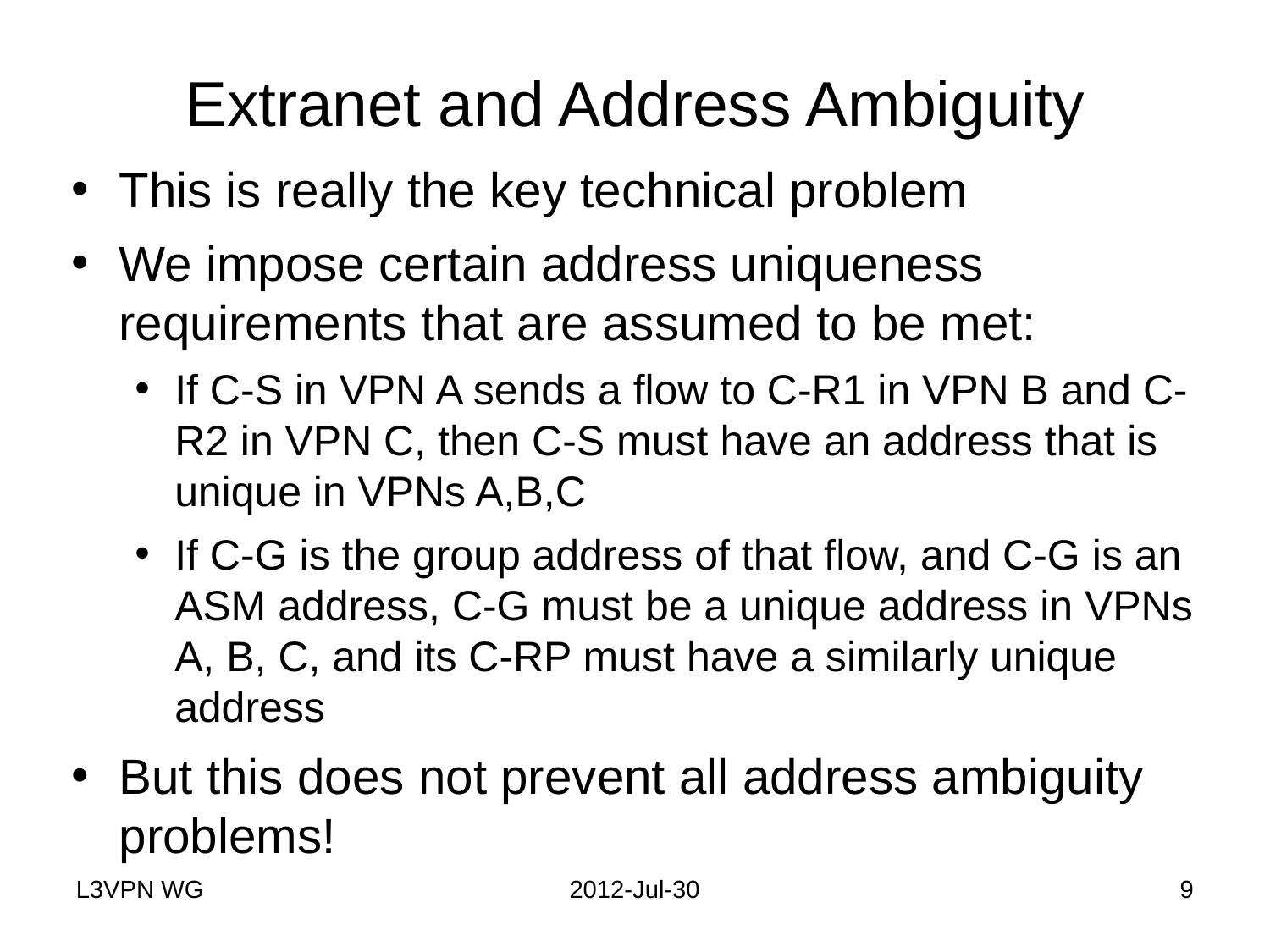

# Extranet and Address Ambiguity
This is really the key technical problem
We impose certain address uniqueness requirements that are assumed to be met:
If C-S in VPN A sends a flow to C-R1 in VPN B and C-R2 in VPN C, then C-S must have an address that is unique in VPNs A,B,C
If C-G is the group address of that flow, and C-G is an ASM address, C-G must be a unique address in VPNs A, B, C, and its C-RP must have a similarly unique address
But this does not prevent all address ambiguity problems!
L3VPN WG
2012-Jul-30
9